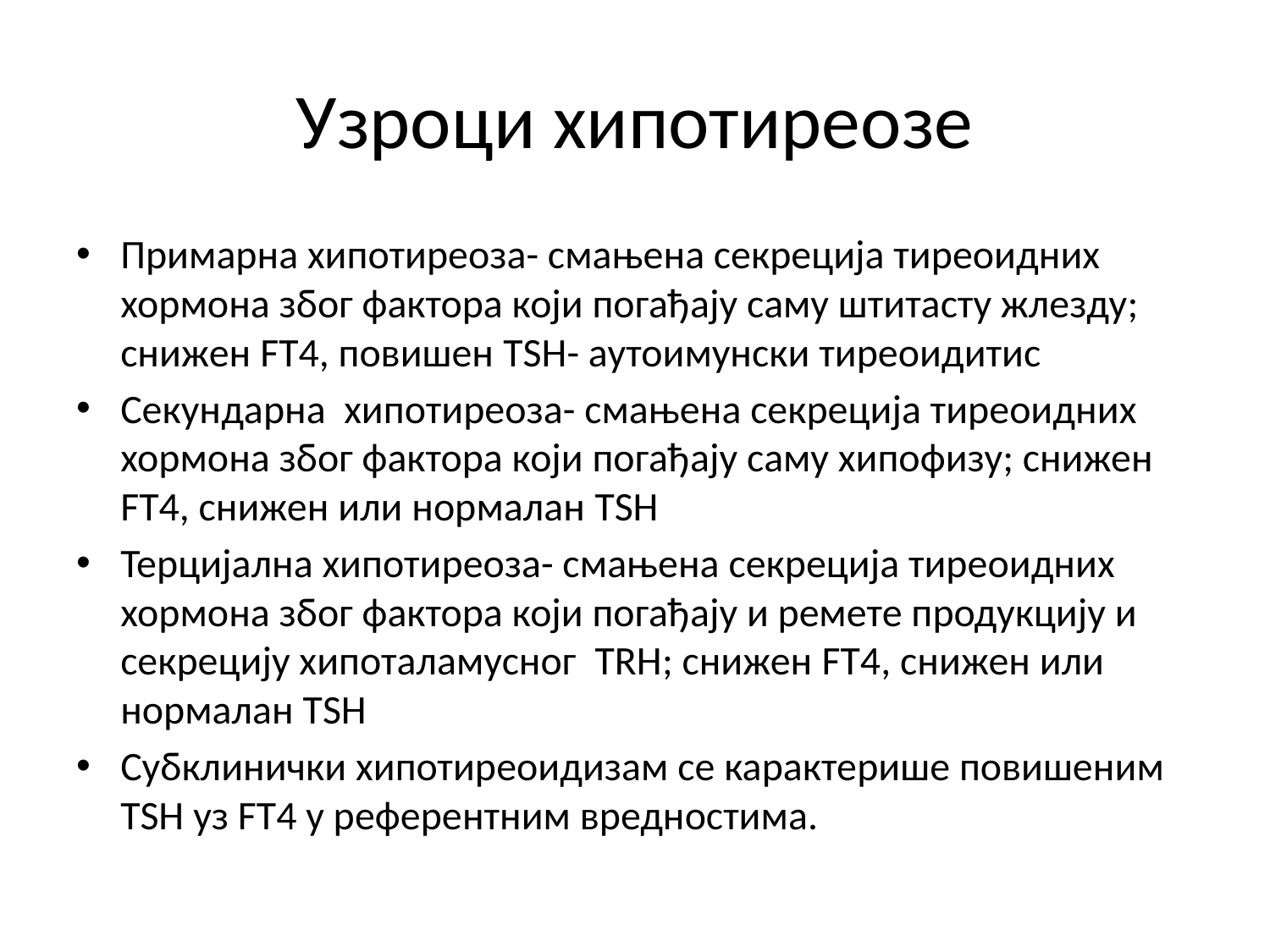

# Узроци хипотиреозе
Примарна хипотиреоза- смањена секреција тиреоидних хормона због фактора који погађају саму штитасту жлезду; снижен FT4, повишен TSH- аутоимунски тиреоидитис
Секундарна  хипотиреоза- смањена секреција тиреоидних хормона због фактора који погађају саму хипофизу; снижен FT4, снижен или нормалан TSH
Терцијална хипотиреоза- смањена секреција тиреоидних хормона због фактора који погађају и ремете продукцију и секрецију хипоталамусног  TRH; снижен FT4, снижен или нормалан TSH
Субклинички хипотиреоидизам се карактерише повишеним TSH уз FT4 у референтним вредностима.